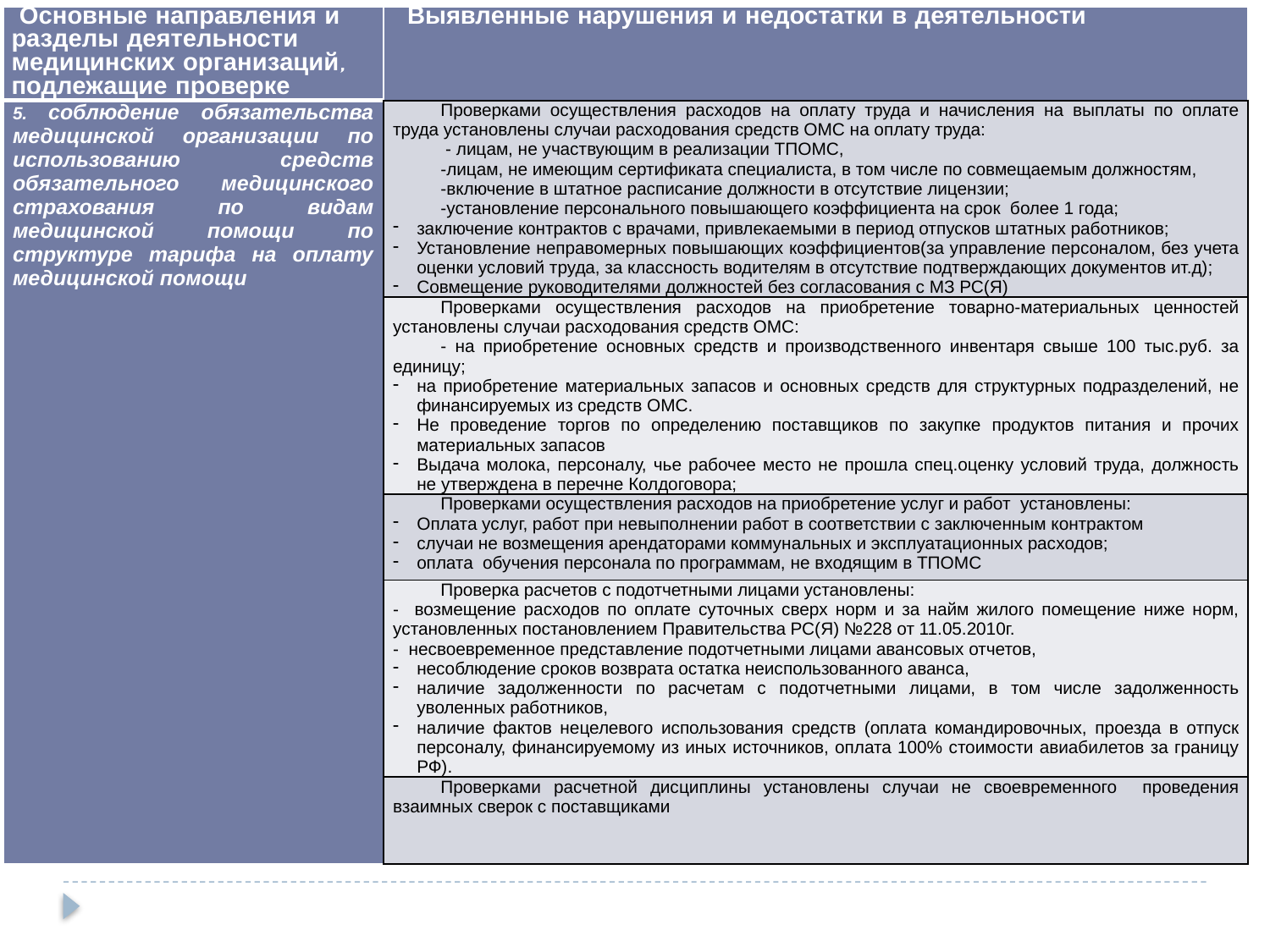

| Основные направления и разделы деятельности медицинских организаций, подлежащие проверке | Выявленные нарушения и недостатки в деятельности |
| --- | --- |
| 5. соблюдение обязательства медицинской организации по использованию средств обязательного медицинского страхования по видам медицинской помощи по структуре тарифа на оплату медицинской помощи | Проверками осуществления расходов на оплату труда и начисления на выплаты по оплате труда установлены случаи расходования средств ОМС на оплату труда: - лицам, не участвующим в реализации ТПОМС, -лицам, не имеющим сертификата специалиста, в том числе по совмещаемым должностям, -включение в штатное расписание должности в отсутствие лицензии; -установление персонального повышающего коэффициента на срок более 1 года; заключение контрактов с врачами, привлекаемыми в период отпусков штатных работников; Установление неправомерных повышающих коэффициентов(за управление персоналом, без учета оценки условий труда, за классность водителям в отсутствие подтверждающих документов ит.д); Совмещение руководителями должностей без согласования с МЗ РС(Я) |
|  | Проверками осуществления расходов на приобретение товарно-материальных ценностей установлены случаи расходования средств ОМС: - на приобретение основных средств и производственного инвентаря свыше 100 тыс.руб. за единицу; на приобретение материальных запасов и основных средств для структурных подразделений, не финансируемых из средств ОМС. Не проведение торгов по определению поставщиков по закупке продуктов питания и прочих материальных запасов Выдача молока, персоналу, чье рабочее место не прошла спец.оценку условий труда, должность не утверждена в перечне Колдоговора; |
|  | Проверками осуществления расходов на приобретение услуг и работ установлены: Оплата услуг, работ при невыполнении работ в соответствии с заключенным контрактом случаи не возмещения арендаторами коммунальных и эксплуатационных расходов; оплата обучения персонала по программам, не входящим в ТПОМС |
|  | Проверка расчетов с подотчетными лицами установлены: - возмещение расходов по оплате суточных сверх норм и за найм жилого помещение ниже норм, установленных постановлением Правительства РС(Я) №228 от 11.05.2010г. - несвоевременное представление подотчетными лицами авансовых отчетов, несоблюдение сроков возврата остатка неиспользованного аванса, наличие задолженности по расчетам с подотчетными лицами, в том числе задолженность уволенных работников, наличие фактов нецелевого использования средств (оплата командировочных, проезда в отпуск персоналу, финансируемому из иных источников, оплата 100% стоимости авиабилетов за границу РФ). |
|  | Проверками расчетной дисциплины установлены случаи не своевременного проведения взаимных сверок с поставщиками |